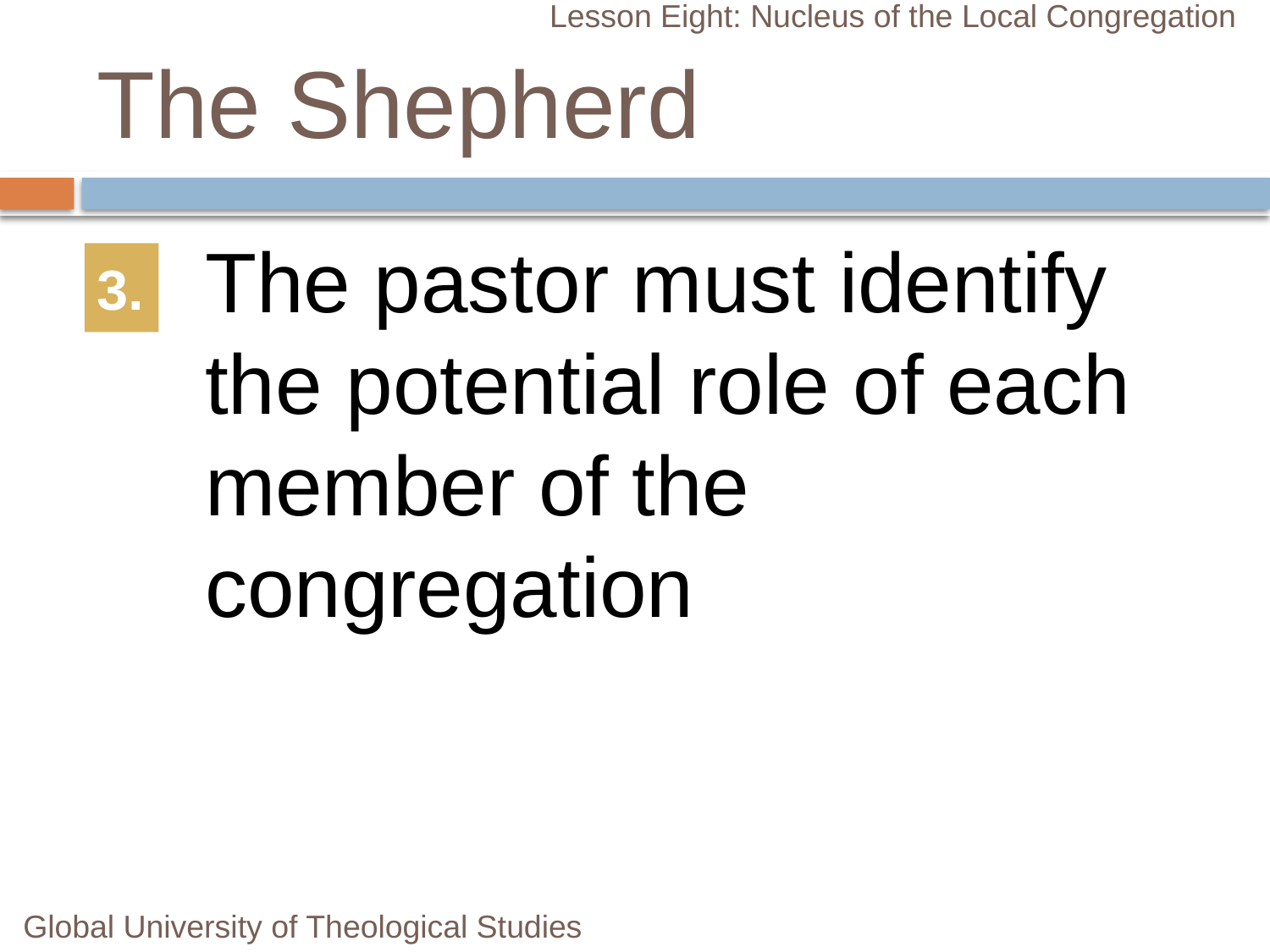

Lesson Eight: Nucleus of the Local Congregation
# The Shepherd
	The pastor must identify the potential role of each member of the congregation
3.
Global University of Theological Studies